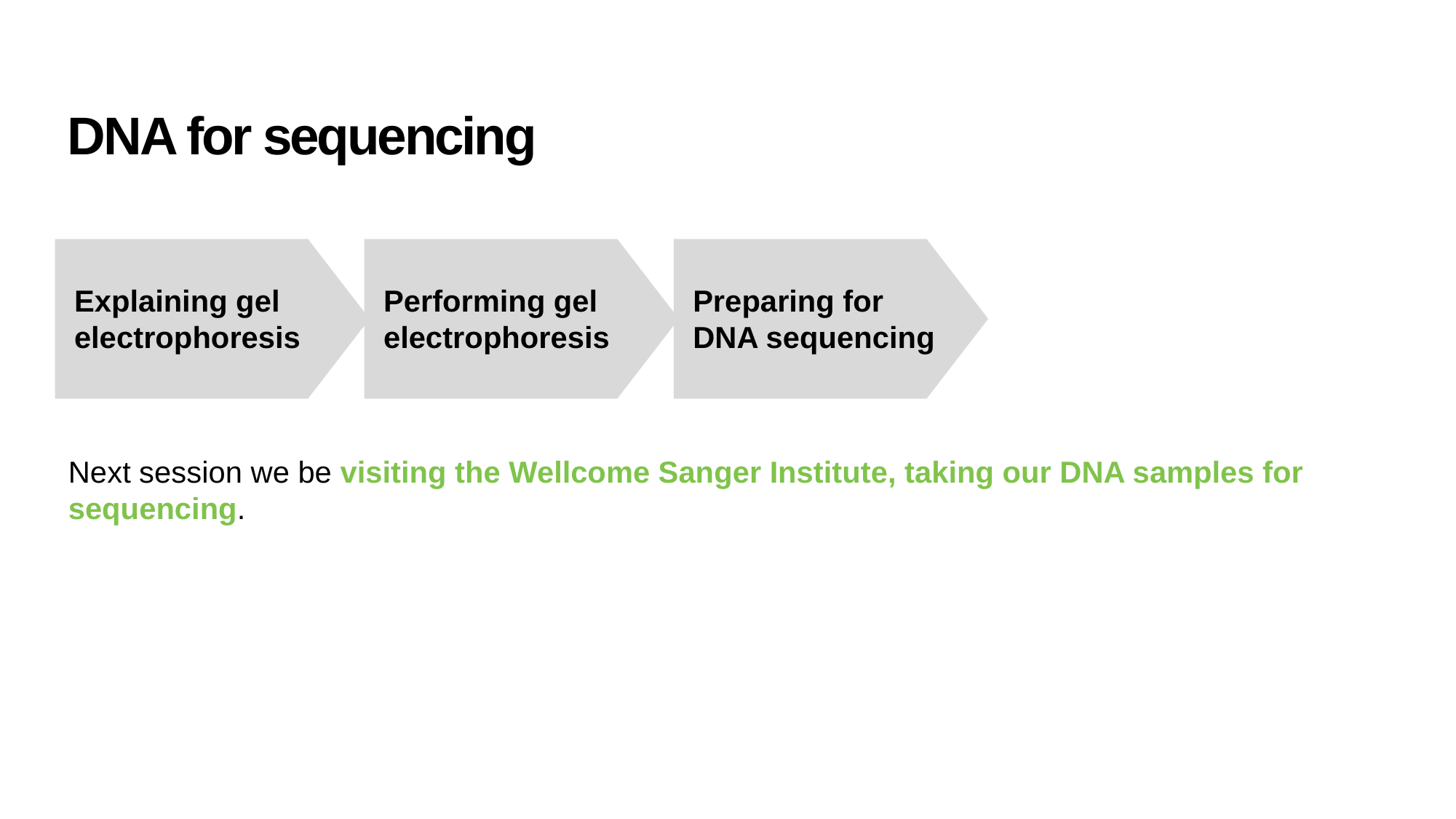

# DNA for sequencing

Explaining gel electrophoresis
Performing gel electrophoresis
Preparing for DNA sequencing
Next session we be visiting the Wellcome Sanger Institute, taking our DNA samples for sequencing.